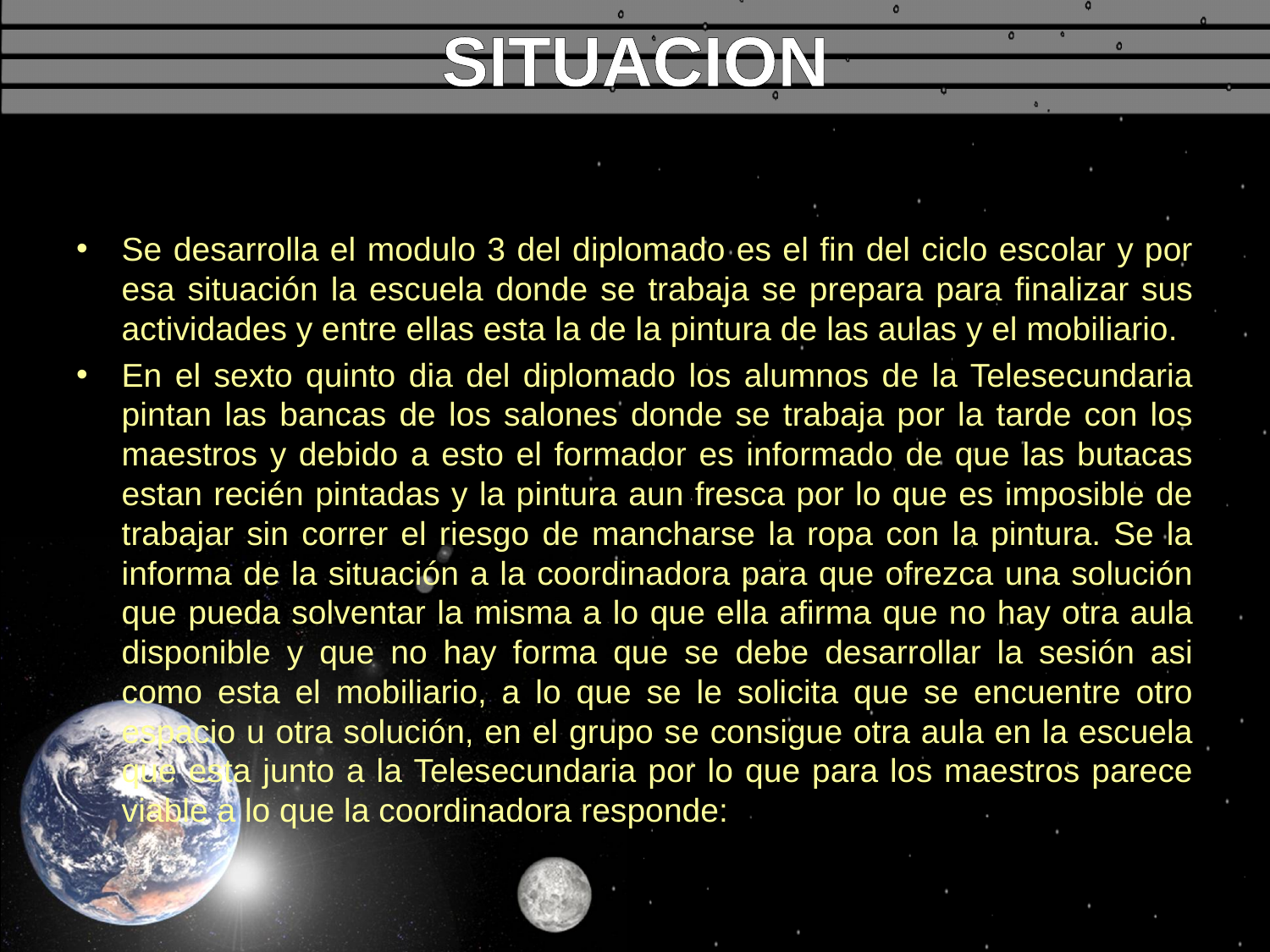

# SITUACION
Se desarrolla el modulo 3 del diplomado es el fin del ciclo escolar y por esa situación la escuela donde se trabaja se prepara para finalizar sus actividades y entre ellas esta la de la pintura de las aulas y el mobiliario.
En el sexto quinto dia del diplomado los alumnos de la Telesecundaria pintan las bancas de los salones donde se trabaja por la tarde con los maestros y debido a esto el formador es informado de que las butacas estan recién pintadas y la pintura aun fresca por lo que es imposible de trabajar sin correr el riesgo de mancharse la ropa con la pintura. Se la informa de la situación a la coordinadora para que ofrezca una solución que pueda solventar la misma a lo que ella afirma que no hay otra aula disponible y que no hay forma que se debe desarrollar la sesión asi como esta el mobiliario, a lo que se le solicita que se encuentre otro espacio u otra solución, en el grupo se consigue otra aula en la escuela que esta junto a la Telesecundaria por lo que para los maestros parece viable a lo que la coordinadora responde: